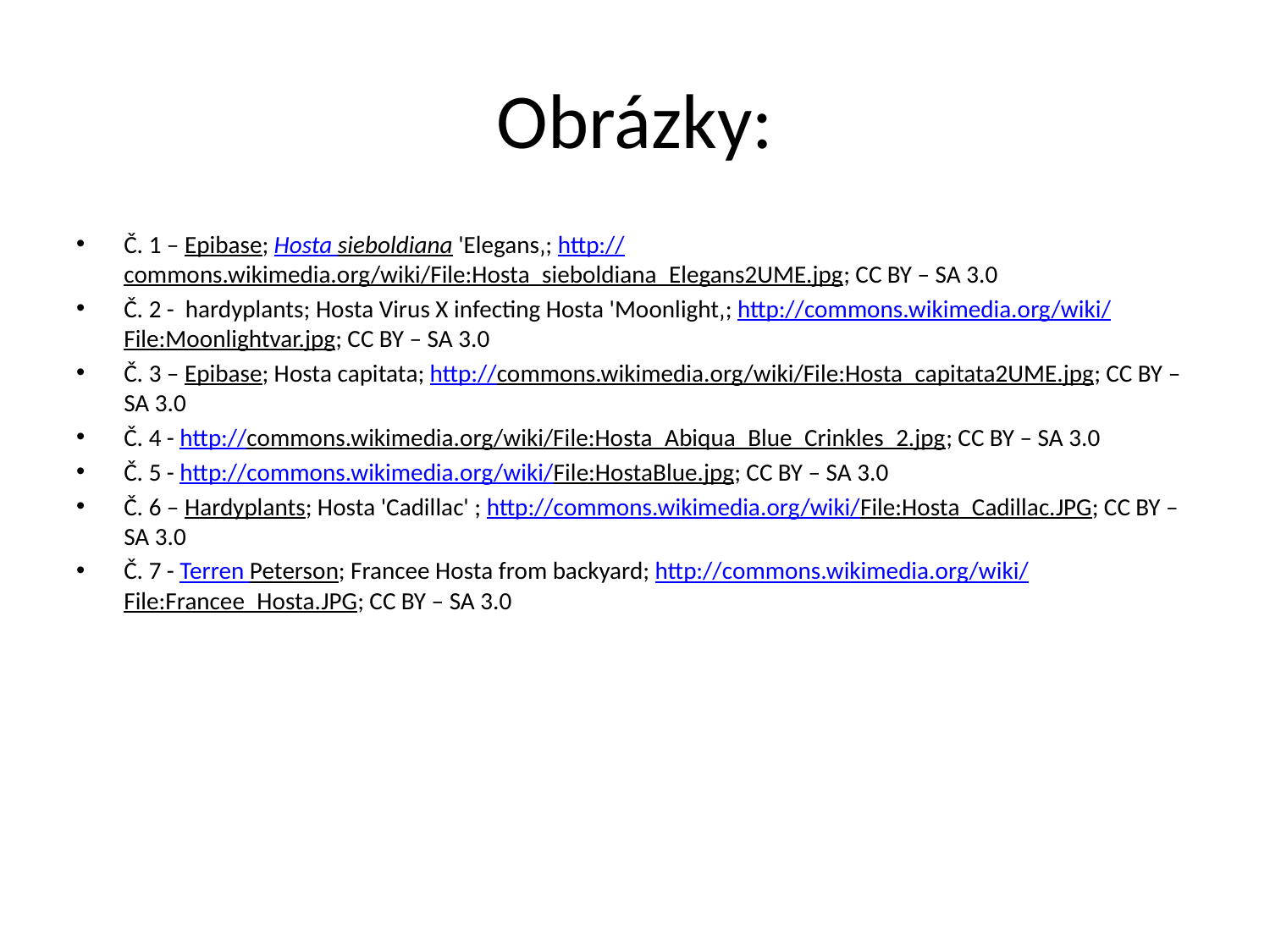

# Obrázky:
Č. 1 – Epibase; Hosta sieboldiana 'Elegans‚; http://commons.wikimedia.org/wiki/File:Hosta_sieboldiana_Elegans2UME.jpg; CC BY – SA 3.0
Č. 2 -  hardyplants; Hosta Virus X infecting Hosta 'Moonlight‚; http://commons.wikimedia.org/wiki/File:Moonlightvar.jpg; CC BY – SA 3.0
Č. 3 – Epibase; Hosta capitata; http://commons.wikimedia.org/wiki/File:Hosta_capitata2UME.jpg; CC BY – SA 3.0
Č. 4 - http://commons.wikimedia.org/wiki/File:Hosta_Abiqua_Blue_Crinkles_2.jpg; CC BY – SA 3.0
Č. 5 - http://commons.wikimedia.org/wiki/File:HostaBlue.jpg; CC BY – SA 3.0
Č. 6 – Hardyplants; Hosta 'Cadillac' ; http://commons.wikimedia.org/wiki/File:Hosta_Cadillac.JPG; CC BY – SA 3.0
Č. 7 - Terren Peterson; Francee Hosta from backyard; http://commons.wikimedia.org/wiki/File:Francee_Hosta.JPG; CC BY – SA 3.0